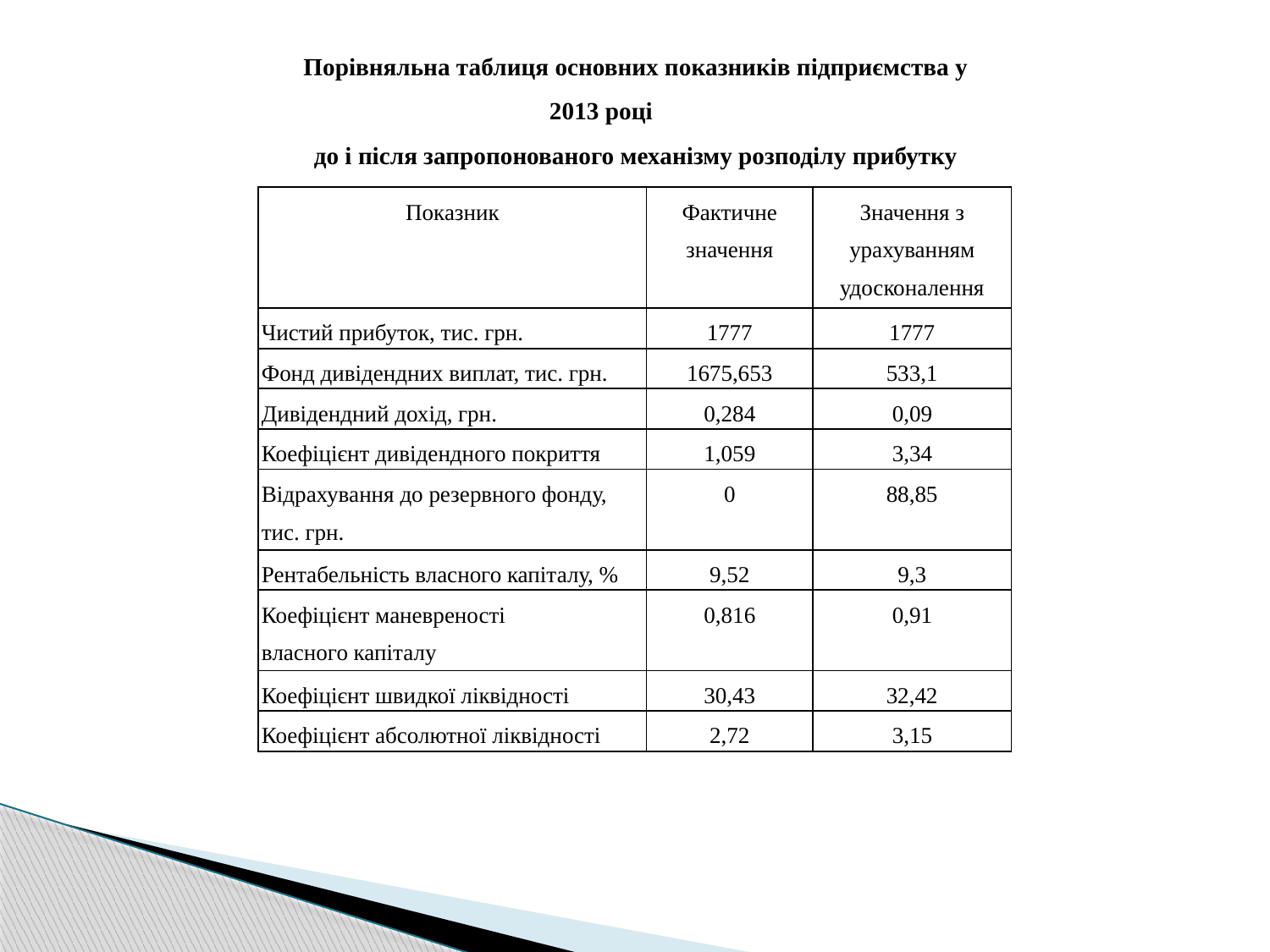

Порівняльна таблиця основних показників підприємства у 2013 році
до і після запропонованого механізму розподілу прибутку

| Показник | Фактичне значення | Значення з урахуванням удосконалення |
| --- | --- | --- |
| Чистий прибуток, тис. грн. | 1777 | 1777 |
| Фонд дивідендних виплат, тис. грн. | 1675,653 | 533,1 |
| Дивідендний дохід, грн. | 0,284 | 0,09 |
| Коефіцієнт дивідендного покриття | 1,059 | 3,34 |
| Відрахування до резервного фонду, тис. грн. | 0 | 88,85 |
| Рентабельність власного капіталу, % | 9,52 | 9,3 |
| Коефіцієнт маневреності власного капіталу | 0,816 | 0,91 |
| Коефіцієнт швидкої ліквідності | 30,43 | 32,42 |
| Коефіцієнт абсолютної ліквідності | 2,72 | 3,15 |